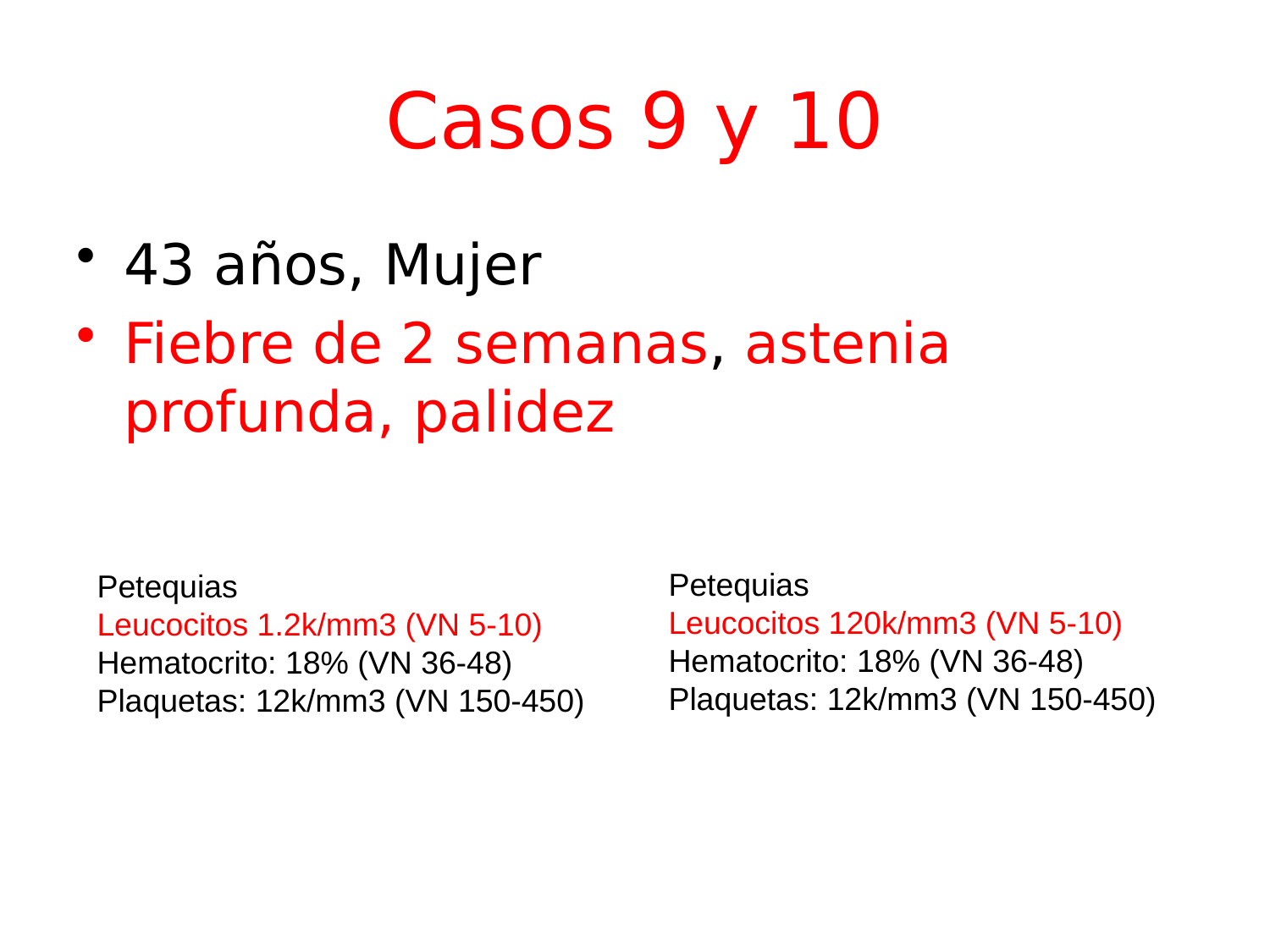

# Casos 9 y 10
43 años, Mujer
Fiebre de 2 semanas, astenia profunda, palidez

Petequias
Leucocitos 120k/mm3 (VN 5-10)
Hematocrito: 18% (VN 36-48)
Plaquetas: 12k/mm3 (VN 150-450)
Petequias
Leucocitos 1.2k/mm3 (VN 5-10)
Hematocrito: 18% (VN 36-48)
Plaquetas: 12k/mm3 (VN 150-450)